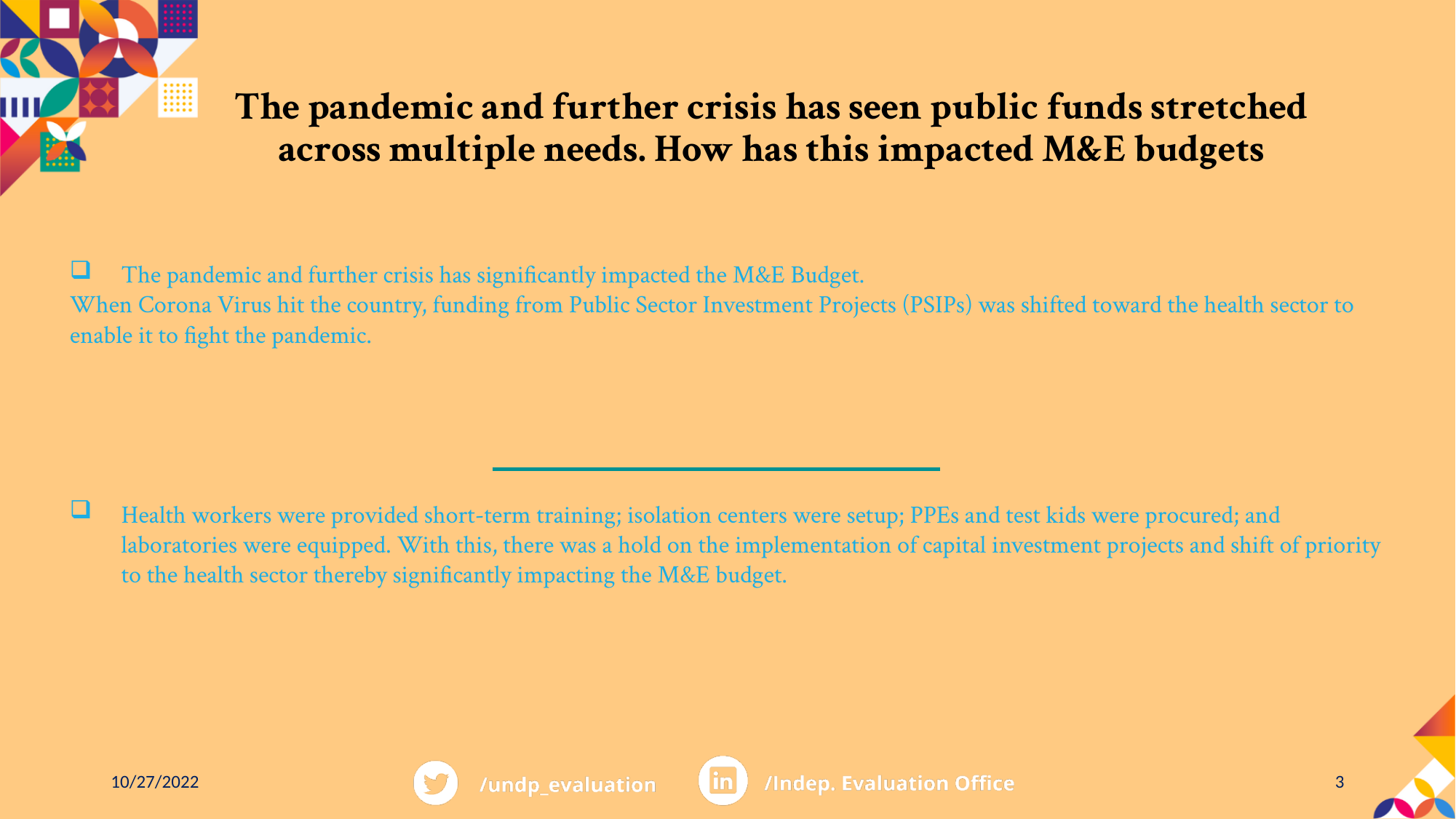

The pandemic and further crisis has seen public funds stretched across multiple needs. How has this impacted M&E budgets

The pandemic and further crisis has significantly impacted the M&E Budget.
When Corona Virus hit the country, funding from Public Sector Investment Projects (PSIPs) was shifted toward the health sector to enable it to fight the pandemic.

Health workers were provided short-term training; isolation centers were setup; PPEs and test kids were procured; and laboratories were equipped. With this, there was a hold on the implementation of capital investment projects and shift of priority to the health sector thereby significantly impacting the M&E budget.

10/27/2022

3